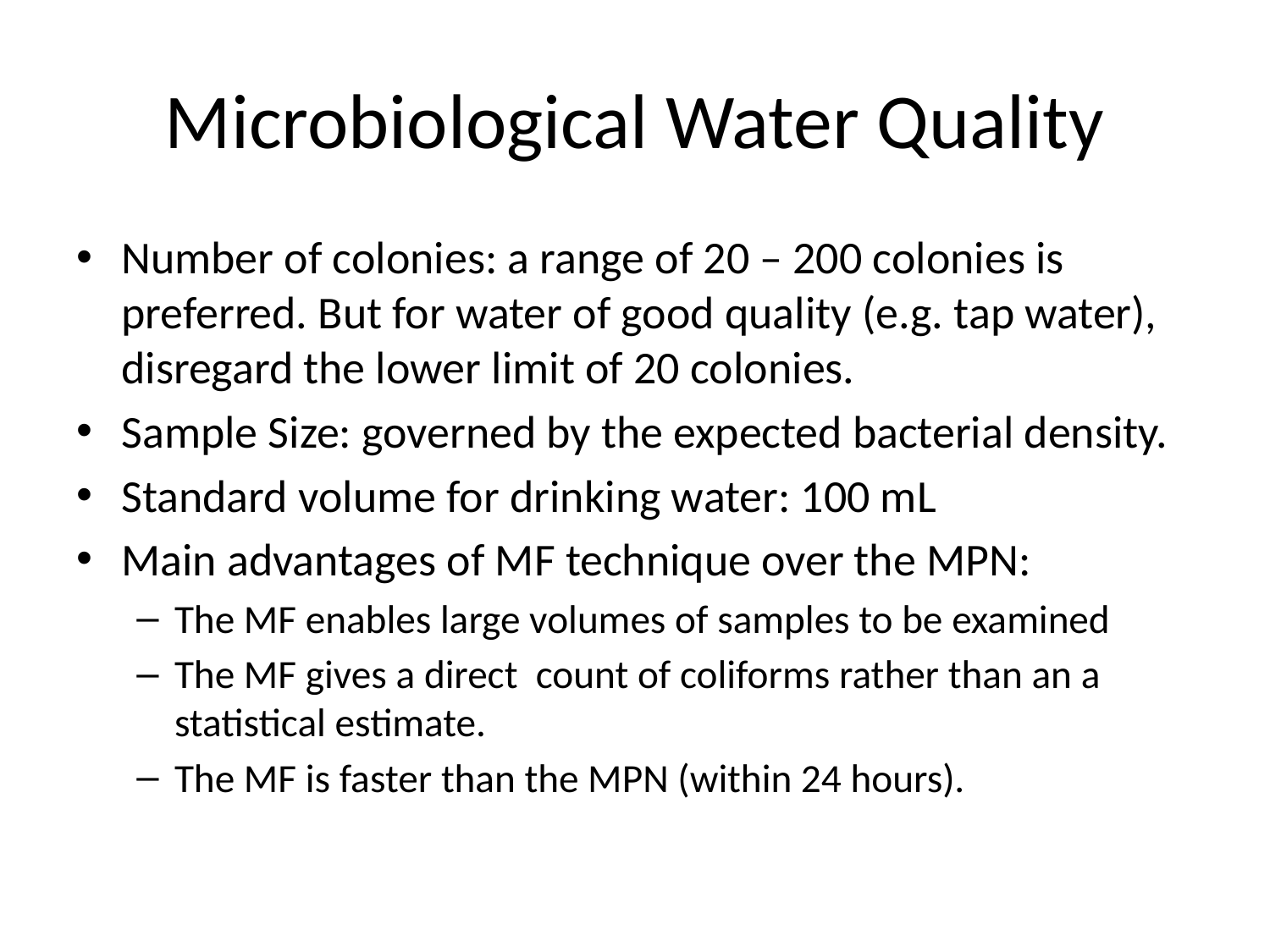

# Microbiological Water Quality
Number of colonies: a range of 20 – 200 colonies is preferred. But for water of good quality (e.g. tap water), disregard the lower limit of 20 colonies.
Sample Size: governed by the expected bacterial density.
Standard volume for drinking water: 100 mL
Main advantages of MF technique over the MPN:
The MF enables large volumes of samples to be examined
The MF gives a direct  count of coliforms rather than an a statistical estimate.
The MF is faster than the MPN (within 24 hours).